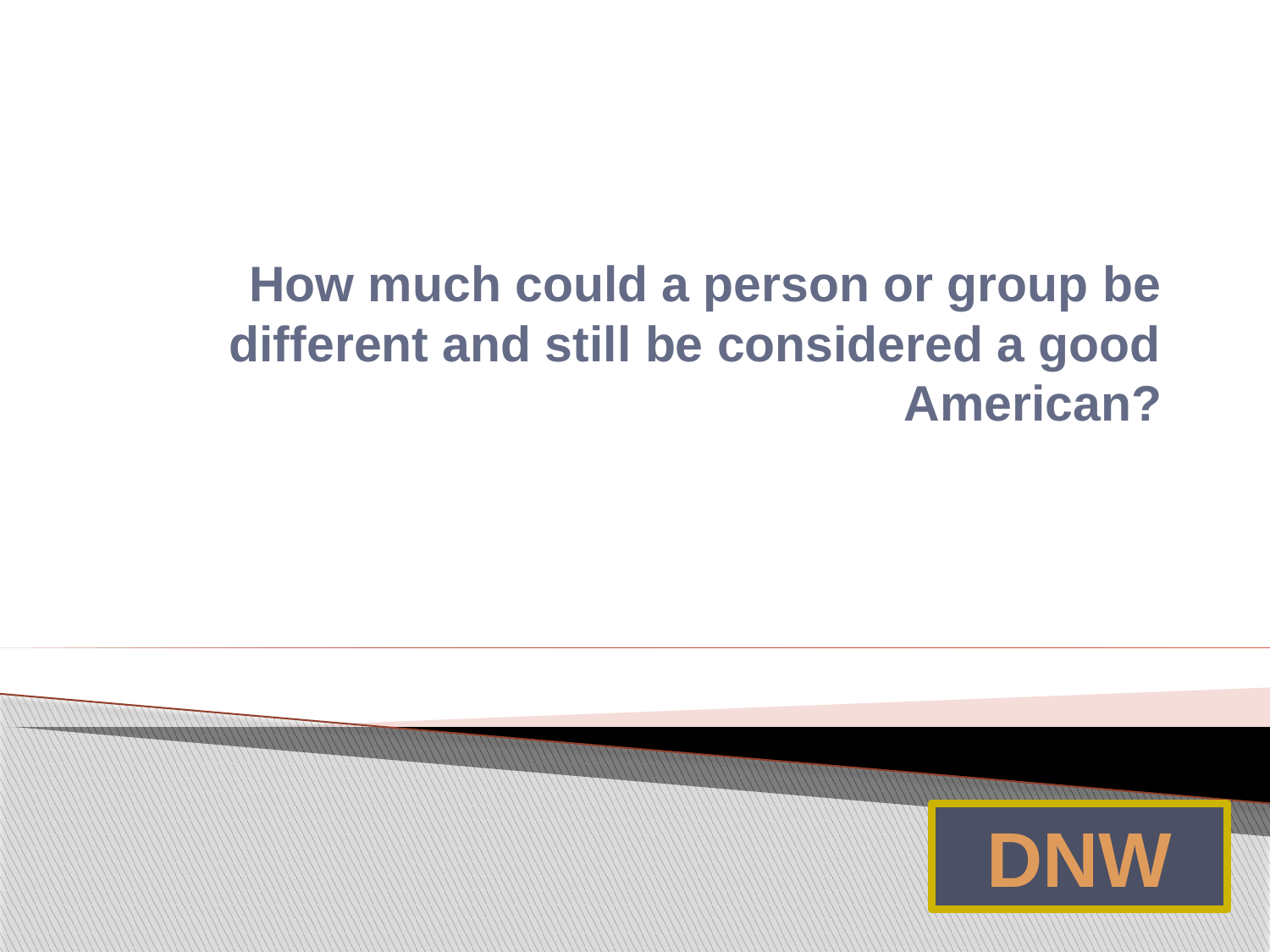

# How much could a person or group be different and still be considered a good American?

DNW